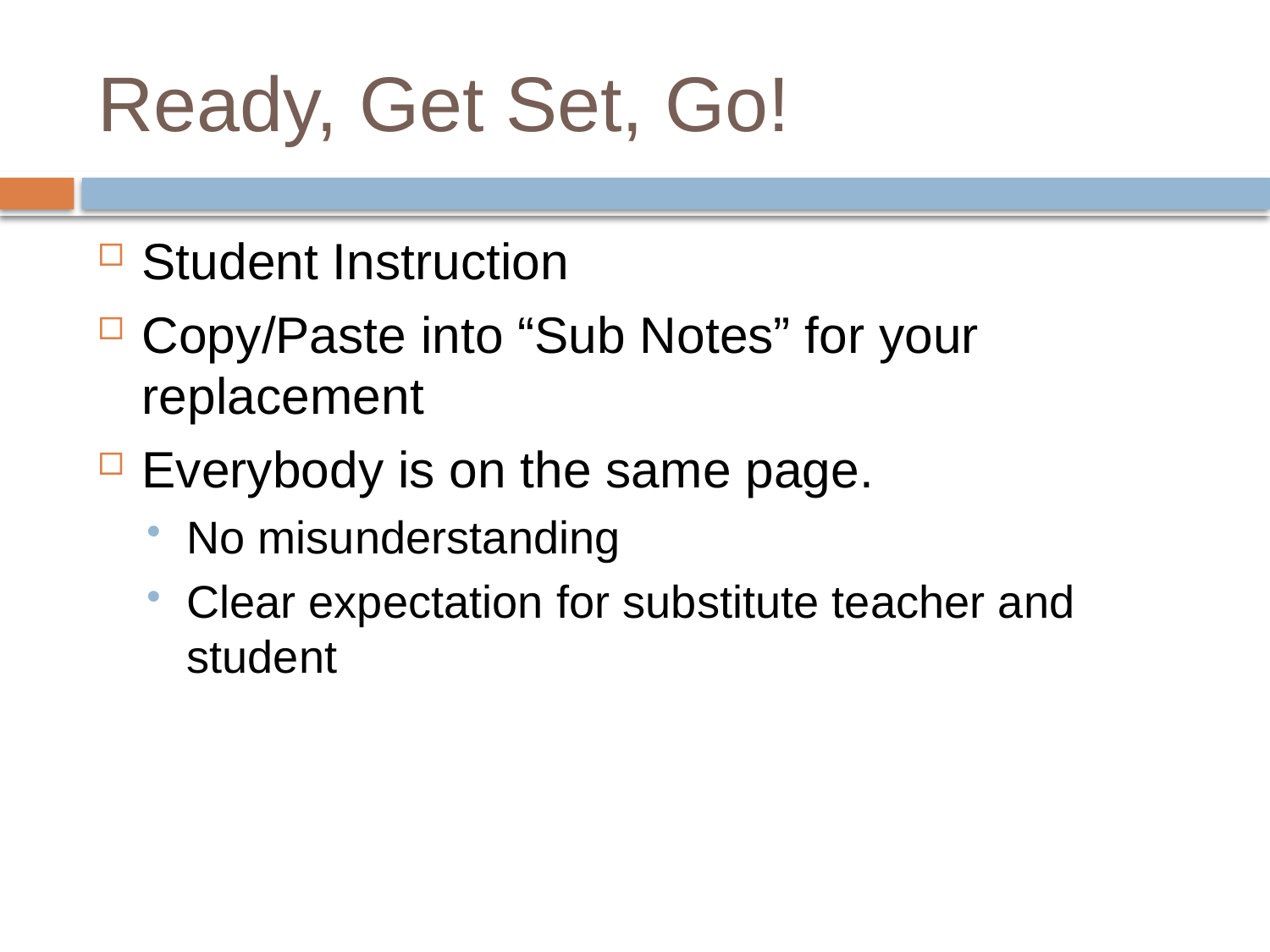

# Ready, Get Set, Go!
Student Instruction
Copy/Paste into “Sub Notes” for your replacement
Everybody is on the same page.
No misunderstanding
Clear expectation for substitute teacher and student